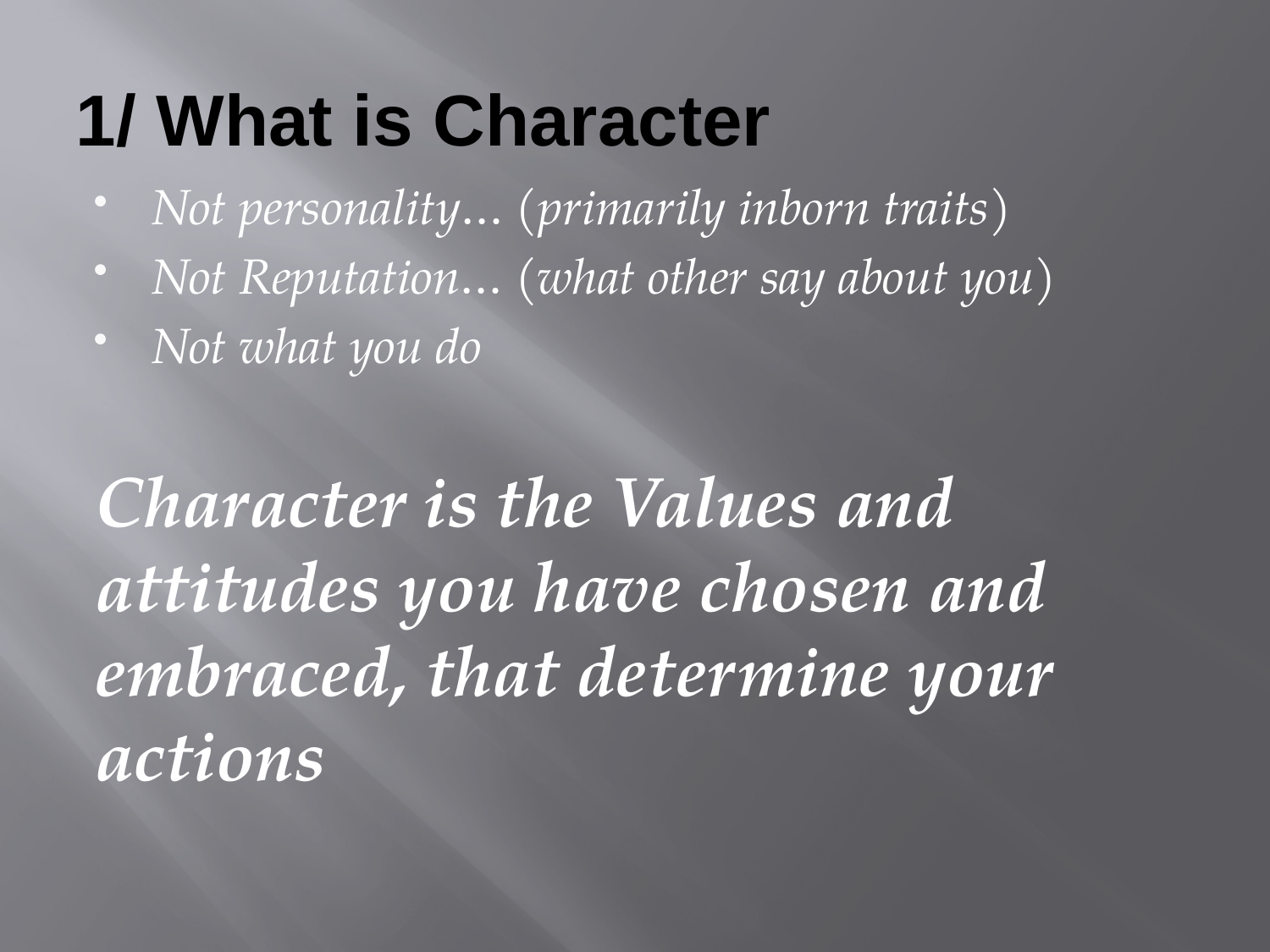

# 1/ What is Character
Not personality… (primarily inborn traits)
Not Reputation… (what other say about you)
Not what you do

Character is the Values and attitudes you have chosen and embraced, that determine your actions